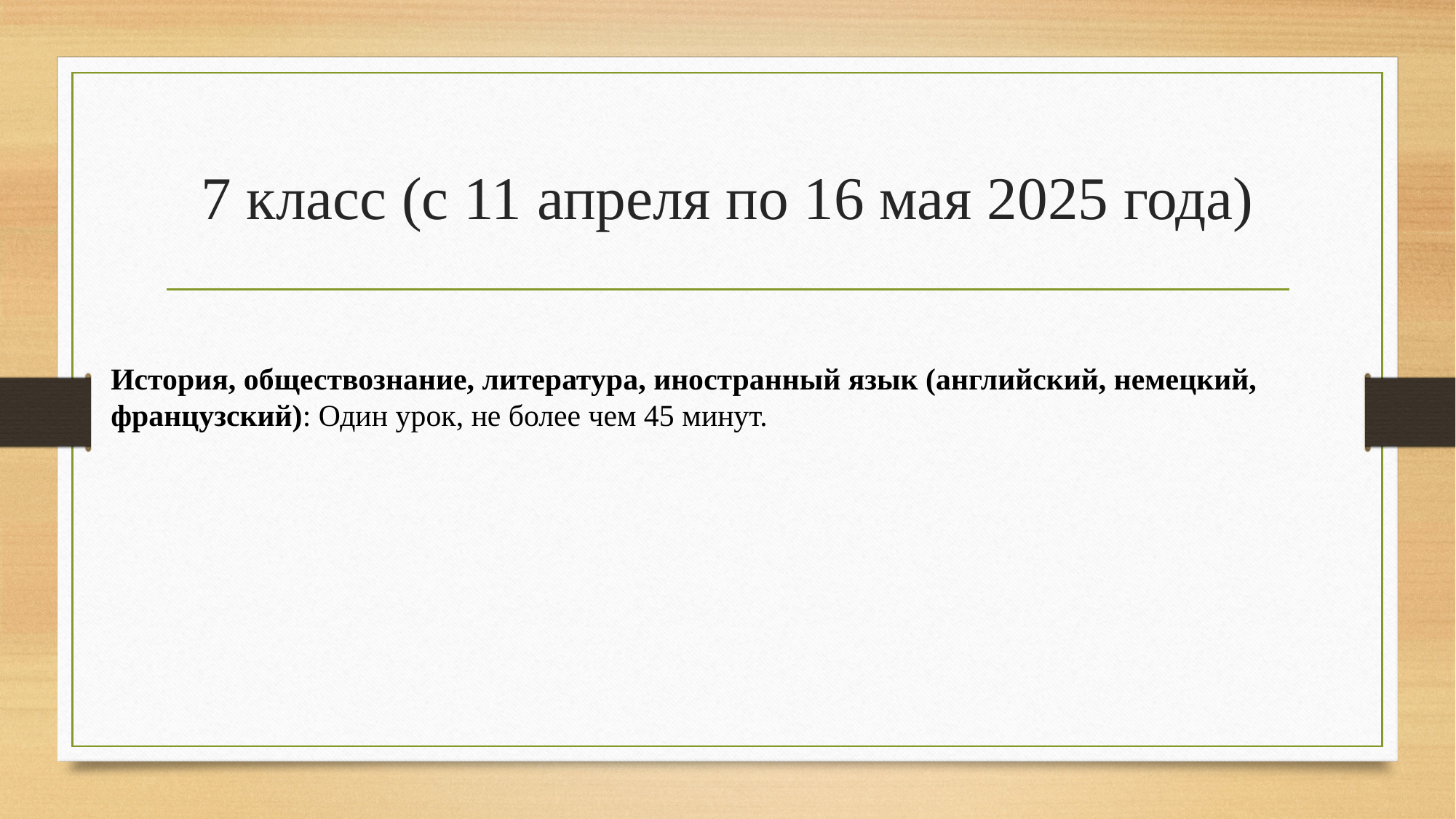

# 7 класс (с 11 апреля по 16 мая 2025 года)
История, обществознание, литература, иностранный язык (английский, немецкий, французский): Один урок, не более чем 45 минут.